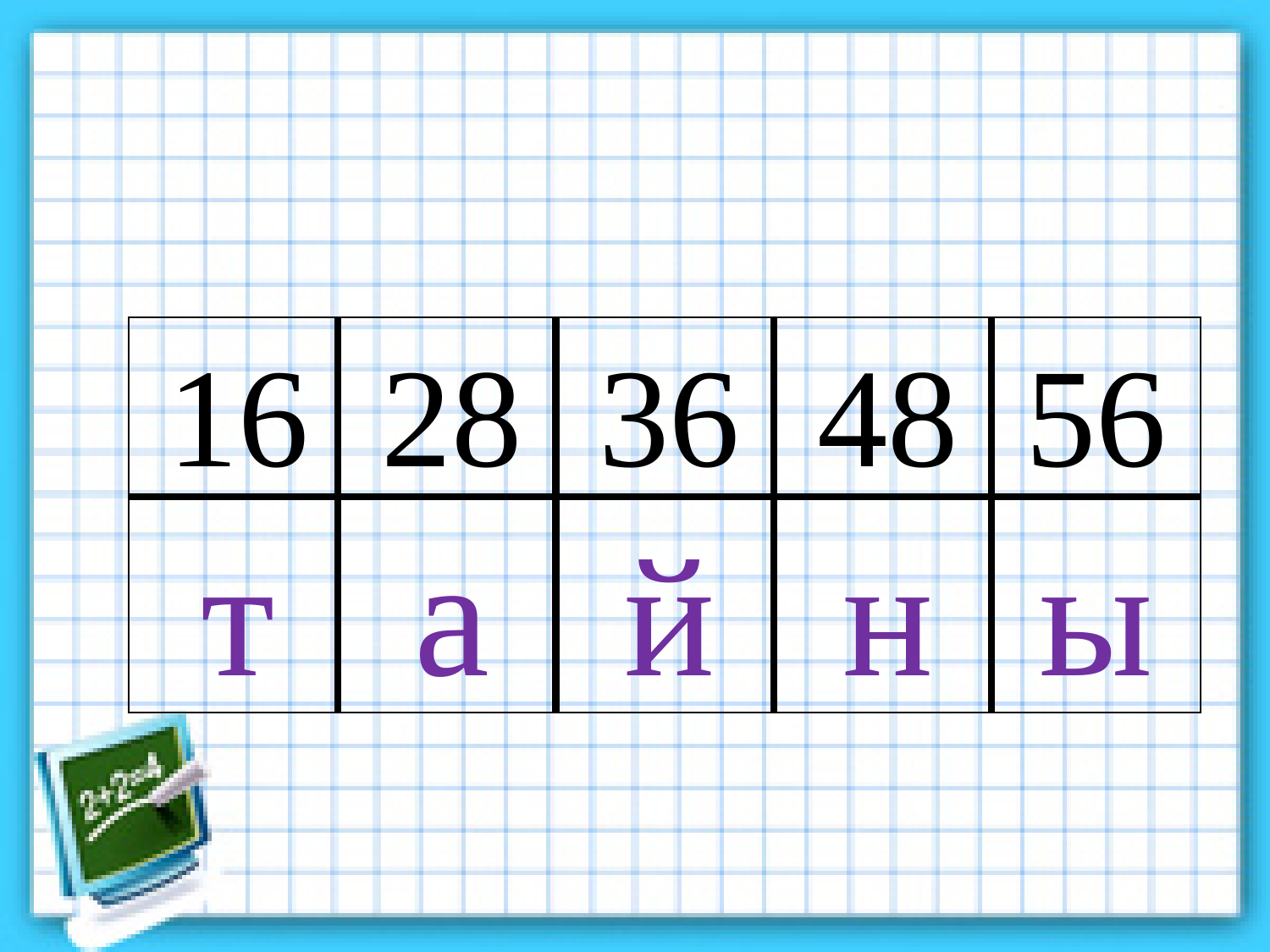

#

| 16 | 28 | 36 | 48 | 56 |
| --- | --- | --- | --- | --- |
| т | а | й | н | ы |